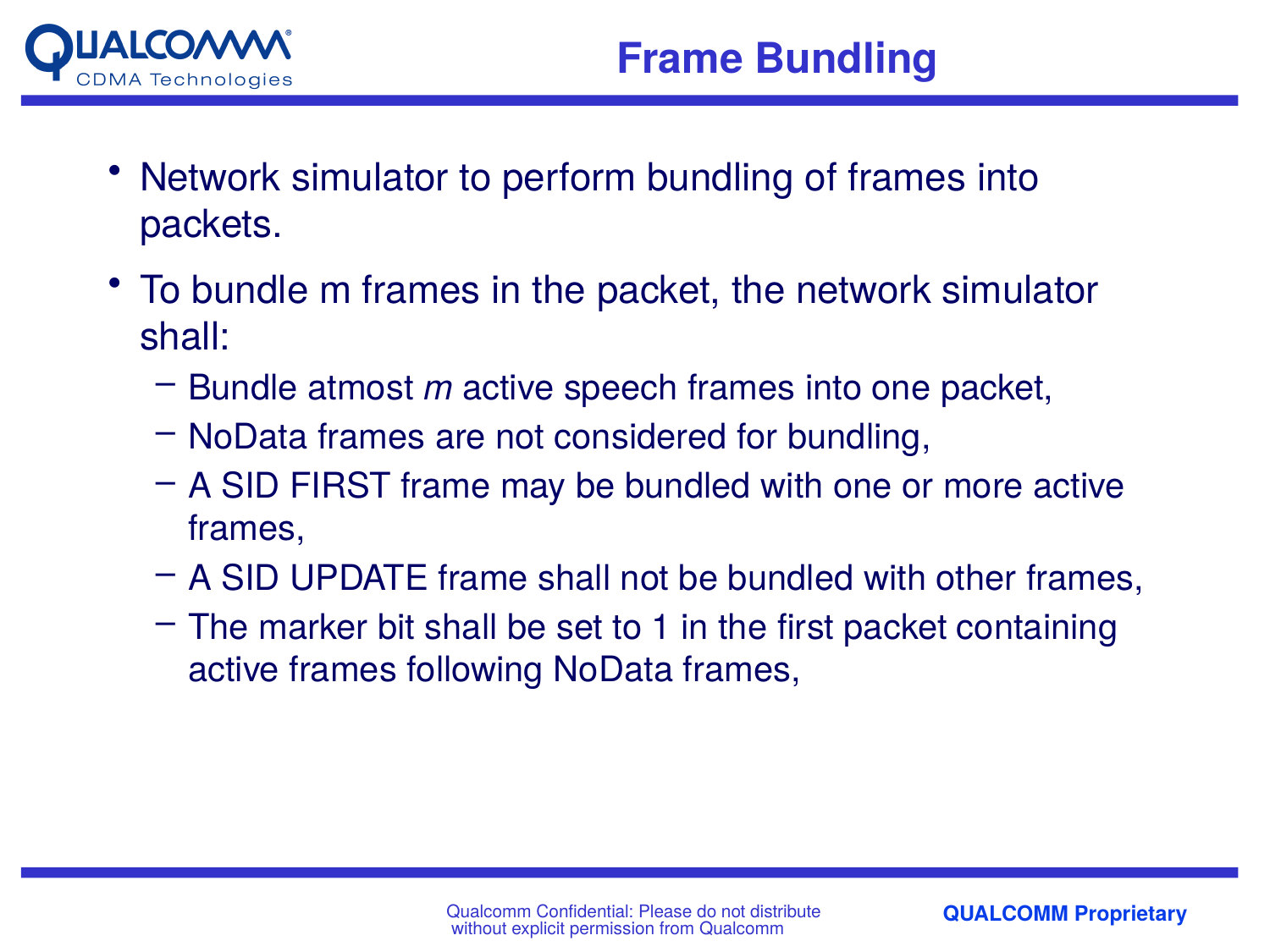

# Frame Bundling
Network simulator to perform bundling of frames into packets.
To bundle m frames in the packet, the network simulator shall:
Bundle atmost m active speech frames into one packet,
NoData frames are not considered for bundling,
A SID FIRST frame may be bundled with one or more active frames,
A SID UPDATE frame shall not be bundled with other frames,
The marker bit shall be set to 1 in the first packet containing active frames following NoData frames,

Qualcomm Confidential: Please do not distribute without explicit permission from Qualcomm